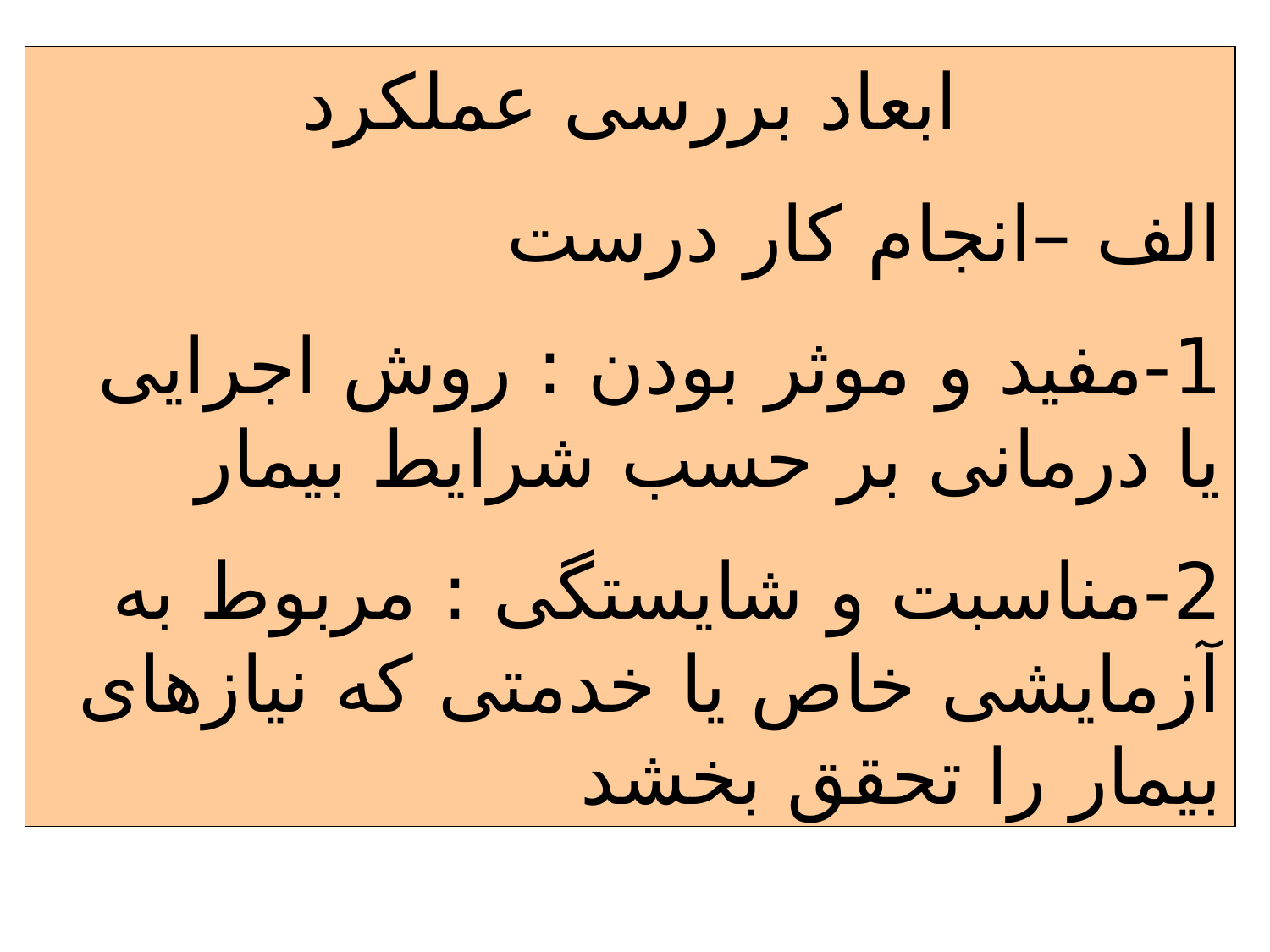

ابعاد بررسی عملکرد
الف –انجام کار درست
1-مفید و موثر بودن : روش اجرایی یا درمانی بر حسب شرایط بیمار
2-مناسبت و شایستگی : مربوط به آزمایشی خاص یا خدمتی که نیازهای بیمار را تحقق بخشد